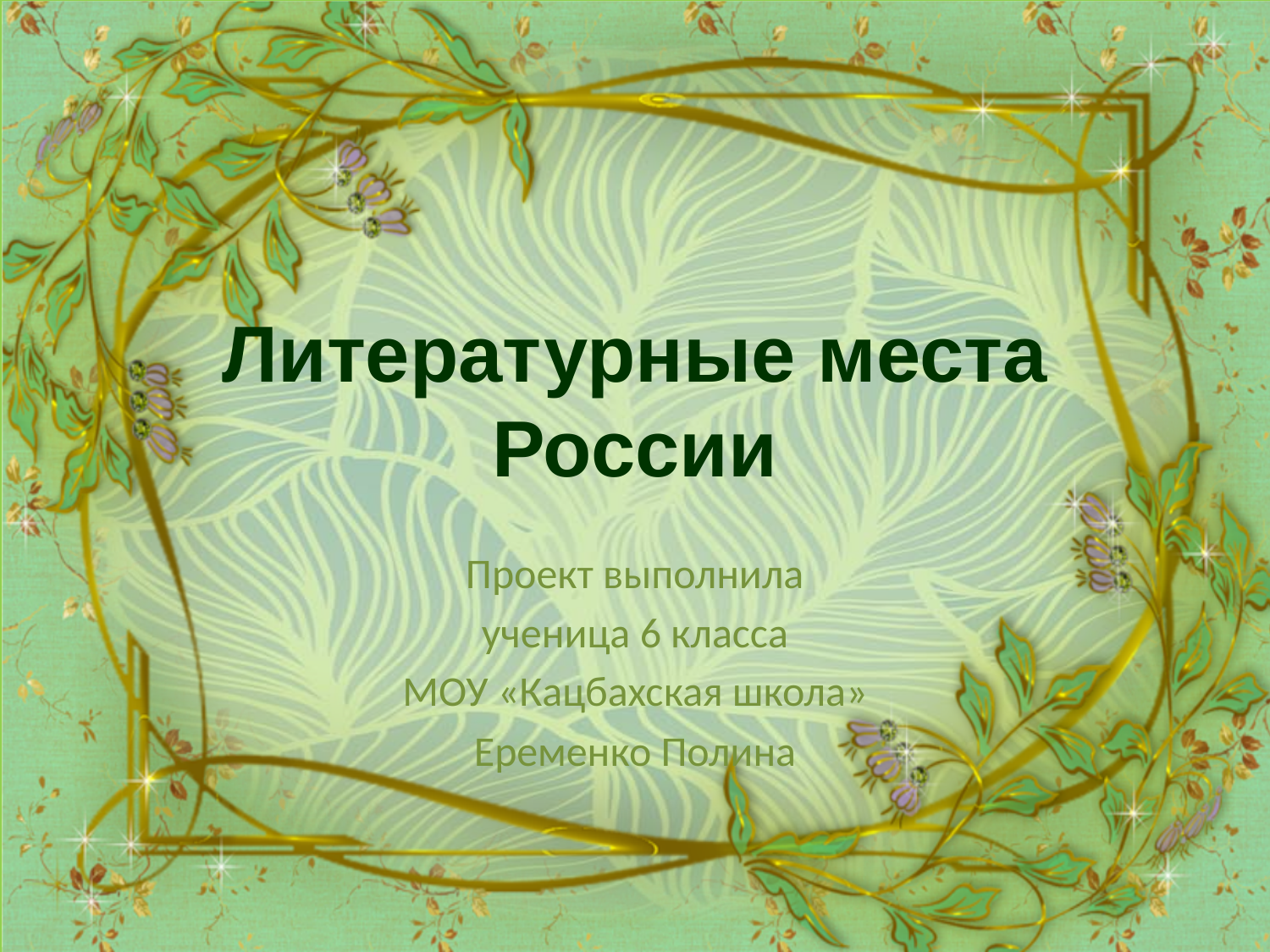

# Литературные места России
Проект выполнила
 ученица 6 класса
МОУ «Кацбахская школа»
Еременко Полина